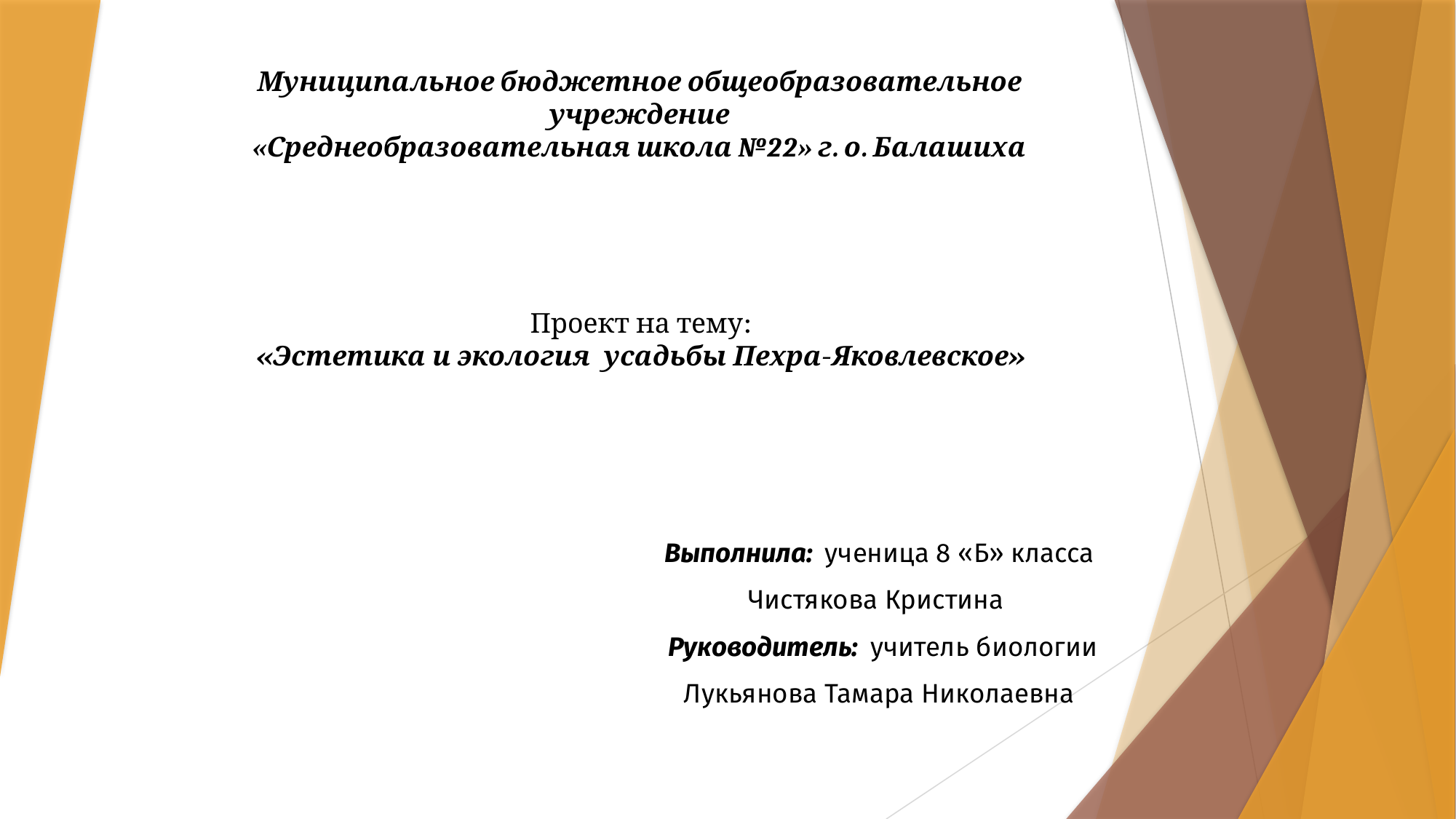

# Муниципальное бюджетное общеобразовательное учреждение «Среднеобразовательная школа №22» г. о. Балашиха
Проект на тему:
«Эстетика и экология  усадьбы Пехра-Яковлевское»
Выполнила:  ученица 8 «Б» класса
Чистякова Кристина
 Руководитель:  учитель биологии
Лукьянова Тамара Николаевна